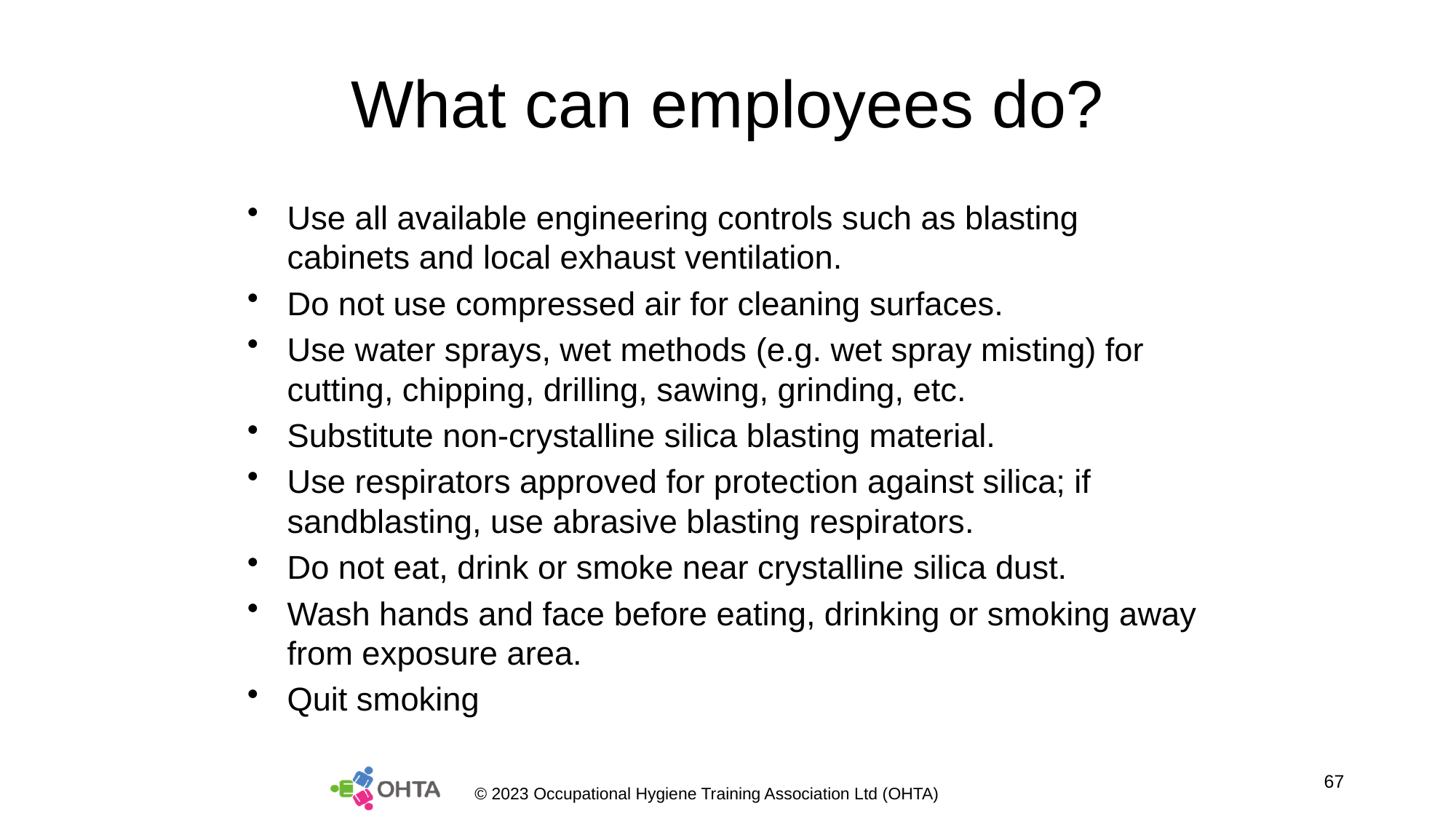

# What can employees do?
Use all available engineering controls such as blasting cabinets and local exhaust ventilation.
Do not use compressed air for cleaning surfaces.
Use water sprays, wet methods (e.g. wet spray misting) for cutting, chipping, drilling, sawing, grinding, etc.
Substitute non-crystalline silica blasting material.
Use respirators approved for protection against silica; if sandblasting, use abrasive blasting respirators.
Do not eat, drink or smoke near crystalline silica dust.
Wash hands and face before eating, drinking or smoking away from exposure area.
Quit smoking

67